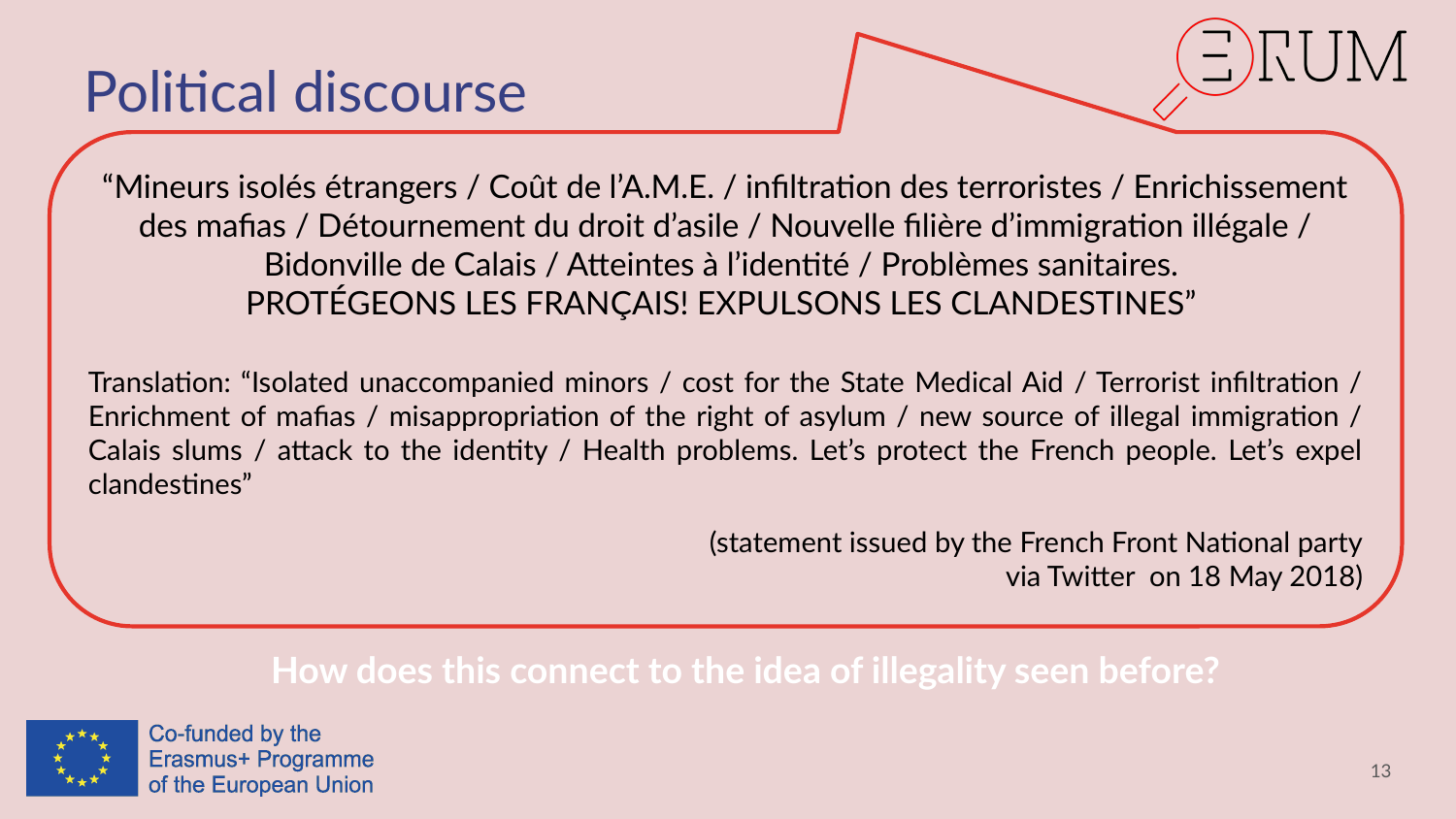

Political discourse
“Mineurs isolés étrangers / Coût de l’A.M.E. / infiltration des terroristes / Enrichissement des mafias / Détournement du droit d’asile / Nouvelle filière d’immigration illégale / Bidonville de Calais / Atteintes à l’identité / Problèmes sanitaires.
PROTÉGEONS LES FRANÇAIS! EXPULSONS LES CLANDESTINES”

Translation: “Isolated unaccompanied minors / cost for the State Medical Aid / Terrorist infiltration / Enrichment of mafias / misappropriation of the right of asylum / new source of illegal immigration / Calais slums / attack to the identity / Health problems. Let’s protect the French people. Let’s expel clandestines”

(statement issued by the French Front National party
via Twitter  on 18 May 2018)
How does this connect to the idea of illegality seen before?
13